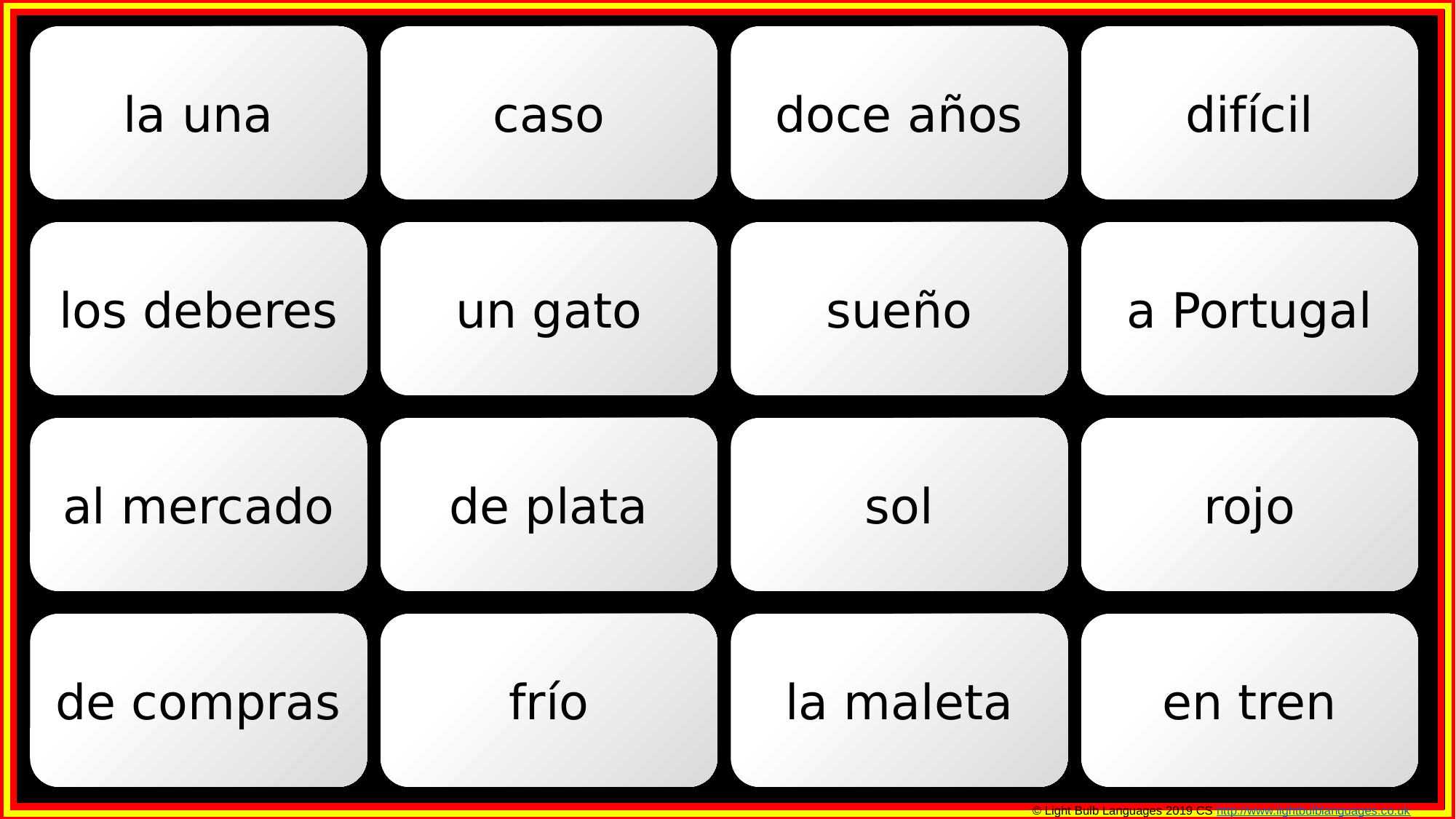

la una
caso
doce años
difícil
los deberes
un gato
sueño
a Portugal
al mercado
de plata
sol
rojo
de compras
frío
la maleta
en tren
© Light Bulb Languages 2019 CS http://www.lightbulblanguages.co.uk